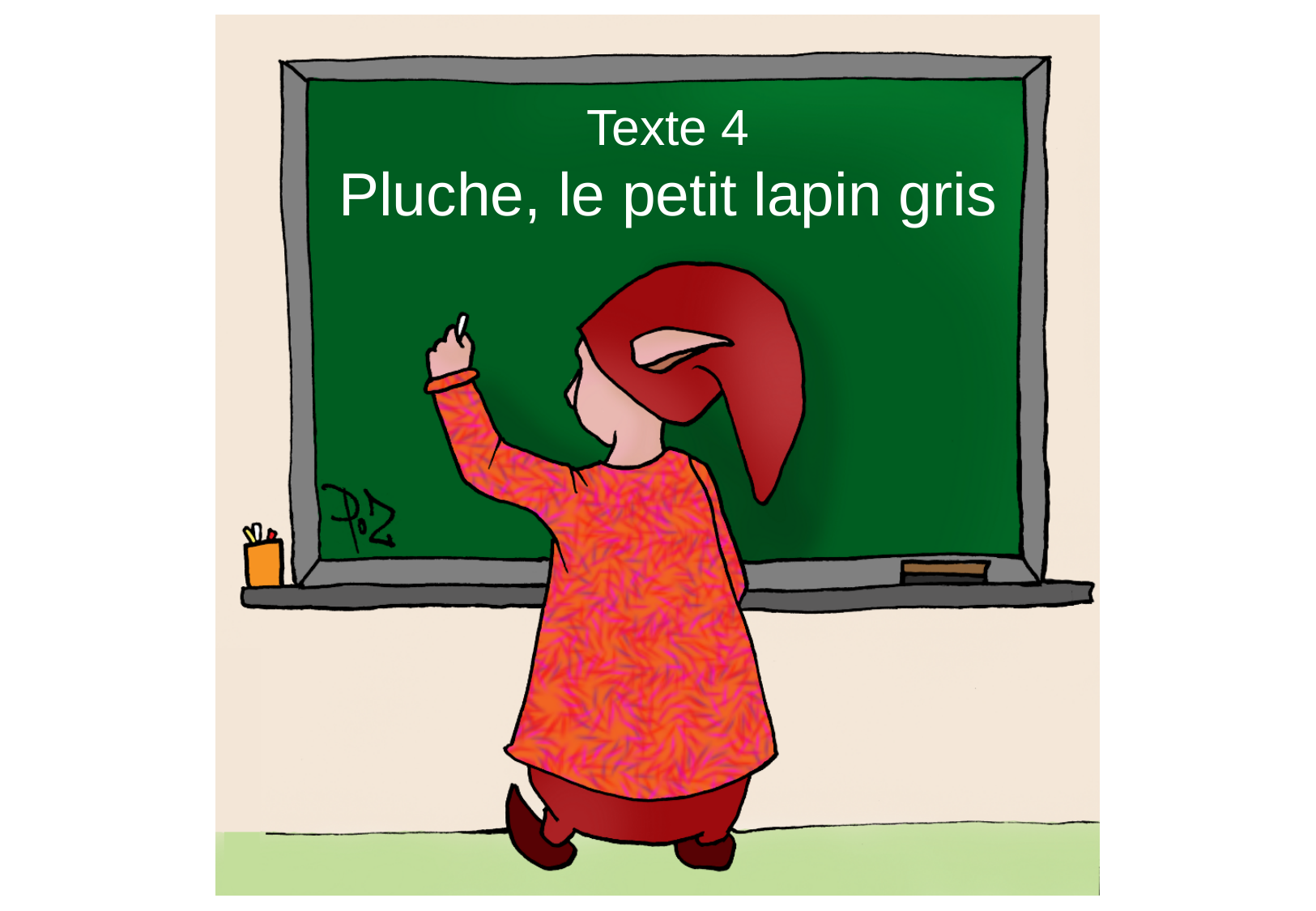

Texte 4
Pluche, le petit lapin gris